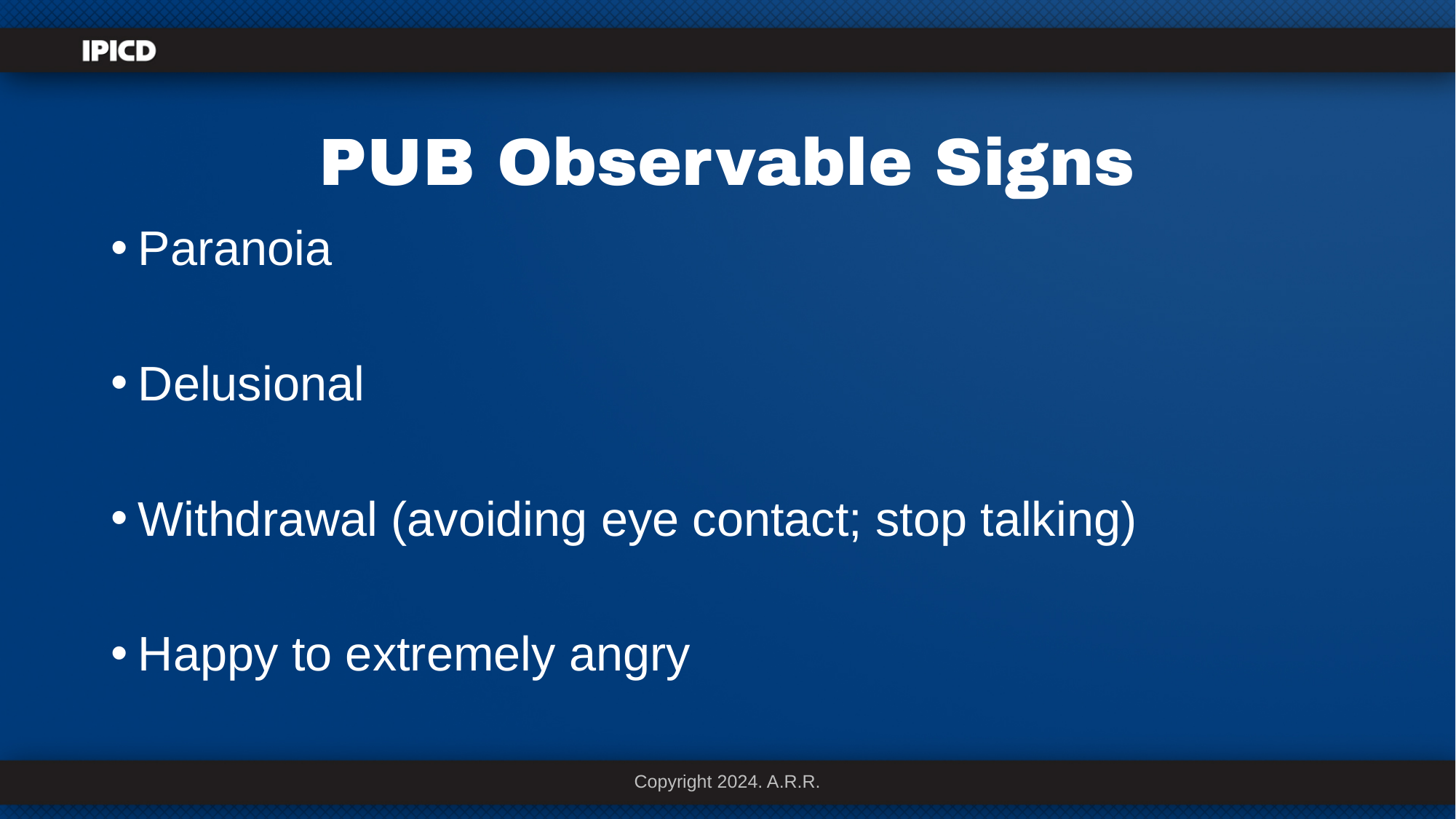

# PUB Observable Signs
Paranoia

Delusional

Withdrawal (avoiding eye contact; stop talking)

Happy to extremely angry